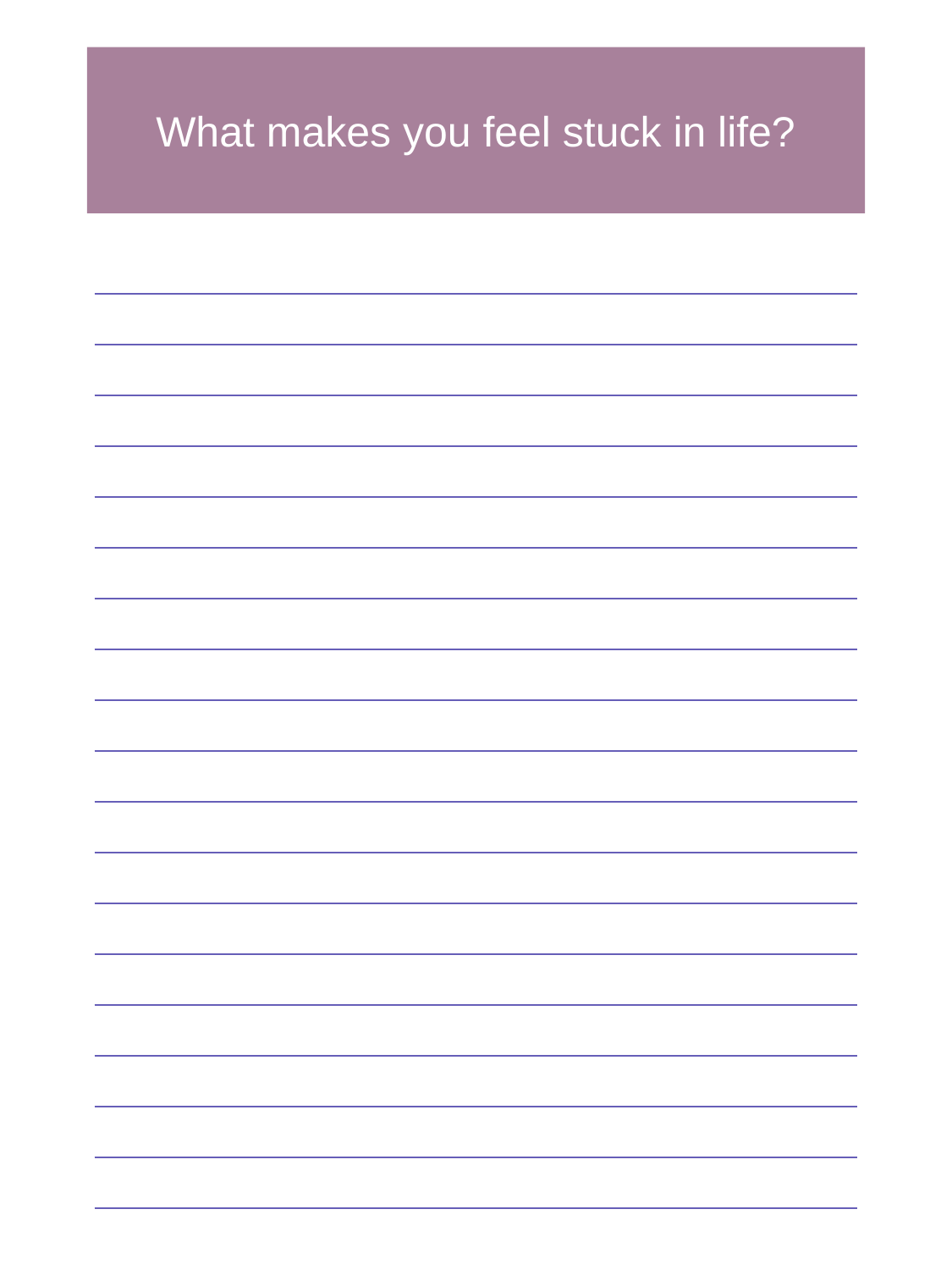

What makes you feel stuck in life?
|  |
| --- |
|  |
|  |
|  |
|  |
|  |
|  |
|  |
|  |
|  |
|  |
|  |
|  |
|  |
|  |
|  |
|  |
|  |